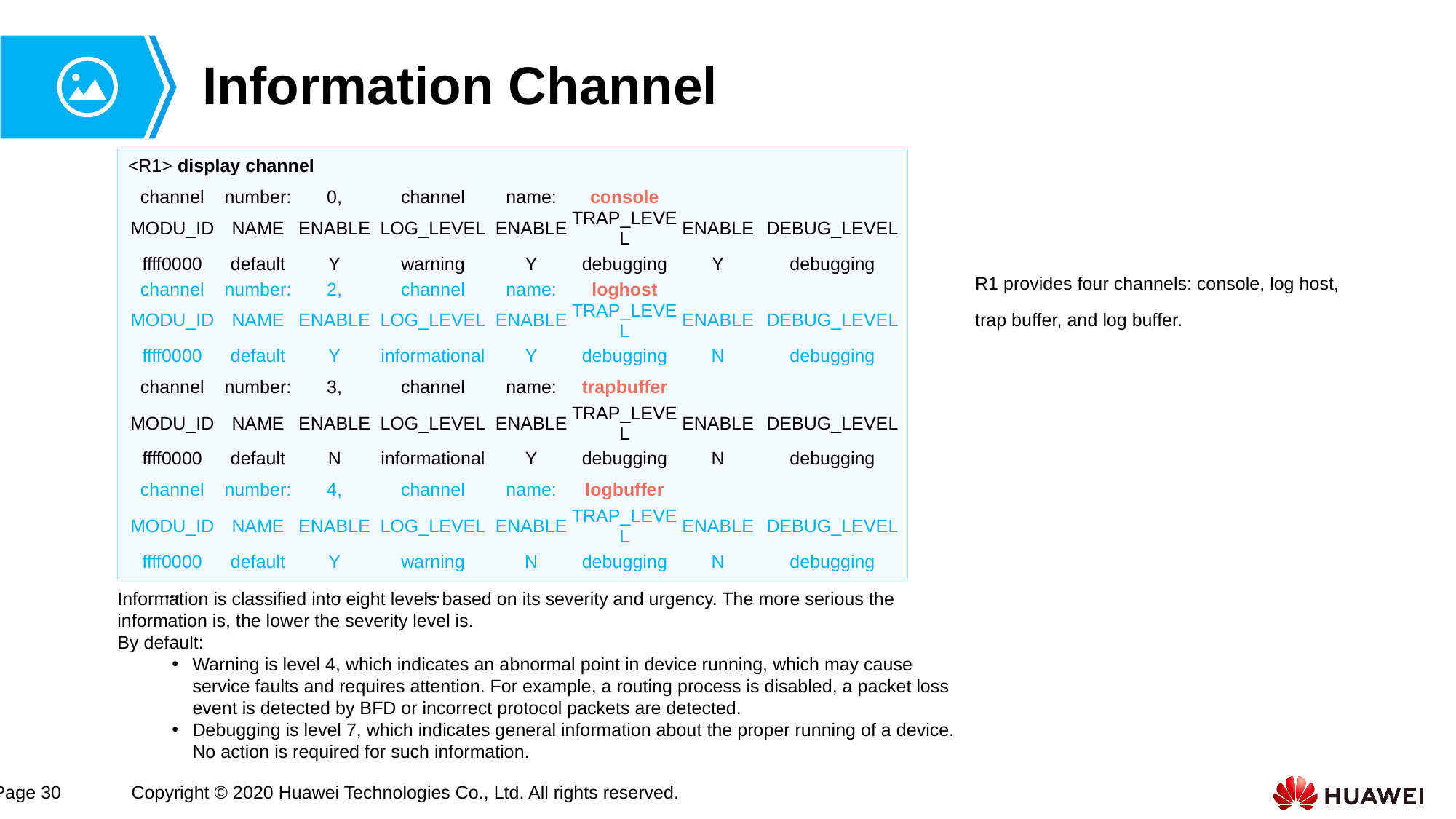

# Information Channel
<R1> display channel

| channel | number: | 0, | channel | name: | console |  |  |
| --- | --- | --- | --- | --- | --- | --- | --- |
| MODU\_ID | NAME | ENABLE | LOG\_LEVEL | ENABLE | TRAP\_LEVEL | ENABLE | DEBUG\_LEVEL |
| ffff0000 | default | Y | warning | Y | debugging | Y | debugging |
| channel | number: | 2, | channel | name: | loghost |  |  |
| MODU\_ID | NAME | ENABLE | LOG\_LEVEL | ENABLE | TRAP\_LEVEL | ENABLE | DEBUG\_LEVEL |
| ffff0000 | default | Y | informational | Y | debugging | N | debugging |
| channel | number: | 3, | channel | name: | trapbuffer |  |  |
| MODU\_ID | NAME | ENABLE | LOG\_LEVEL | ENABLE | TRAP\_LEVEL | ENABLE | DEBUG\_LEVEL |
| ffff0000 | default | N | informational | Y | debugging | N | debugging |
| channel | number: | 4, | channel | name: | logbuffer |  |  |
| MODU\_ID | NAME | ENABLE | LOG\_LEVEL | ENABLE | TRAP\_LEVEL | ENABLE | DEBUG\_LEVEL |
| ffff0000 | default | Y | warning | N | debugging | N | debugging |
| ... | ... | ... | ... |  |  |  |  |
R1 provides four channels: console, log host, trap buffer, and log buffer.
Information is classified into eight levels based on its severity and urgency. The more serious the information is, the lower the severity level is.
By default:
Warning is level 4, which indicates an abnormal point in device running, which may cause service faults and requires attention. For example, a routing process is disabled, a packet loss event is detected by BFD or incorrect protocol packets are detected.
Debugging is level 7, which indicates general information about the proper running of a device. No action is required for such information.